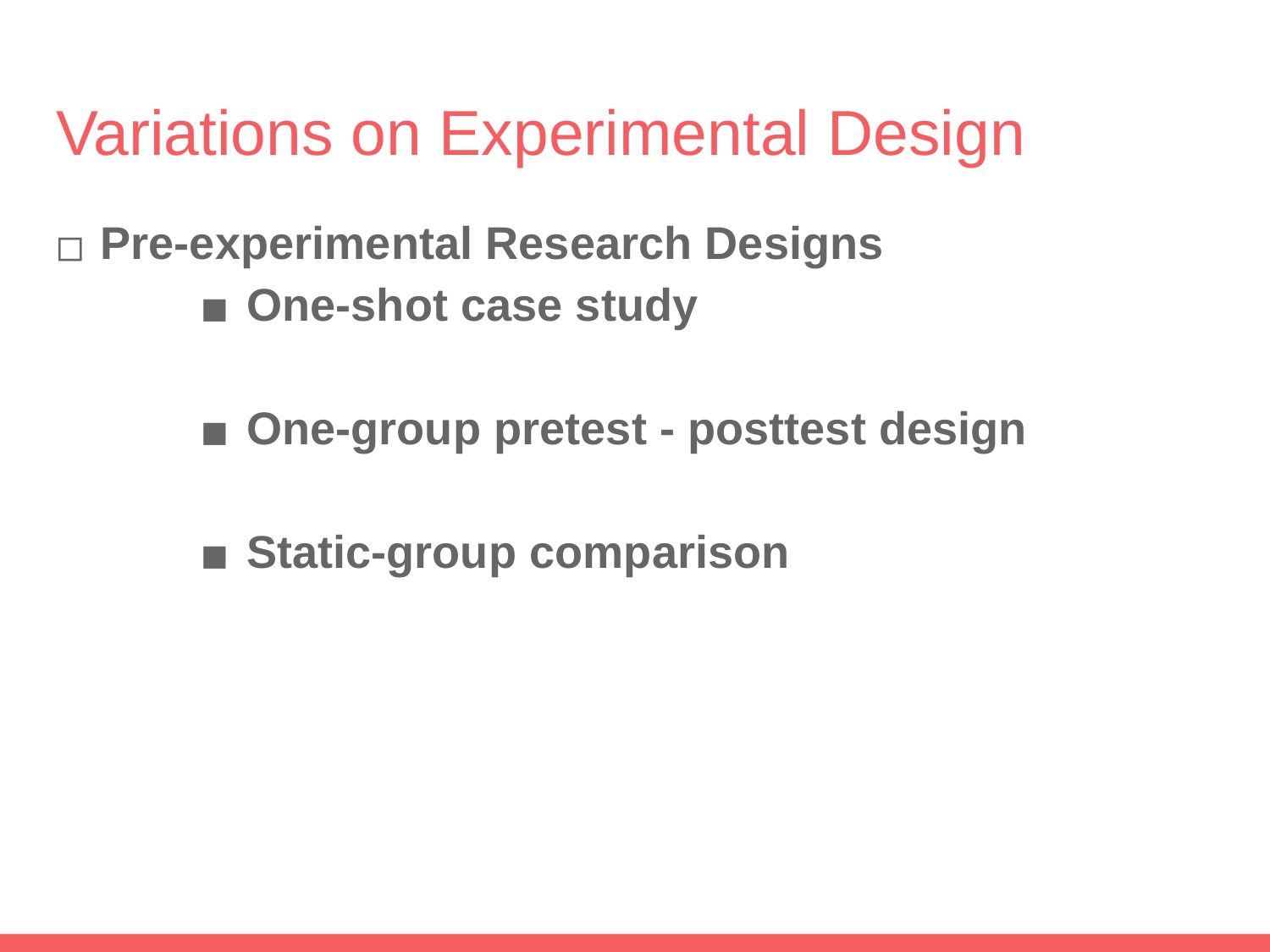

# Variations on Experimental Design
Pre-experimental Research Designs
One-shot case study

One-group pretest - posttest design

Static-group comparison